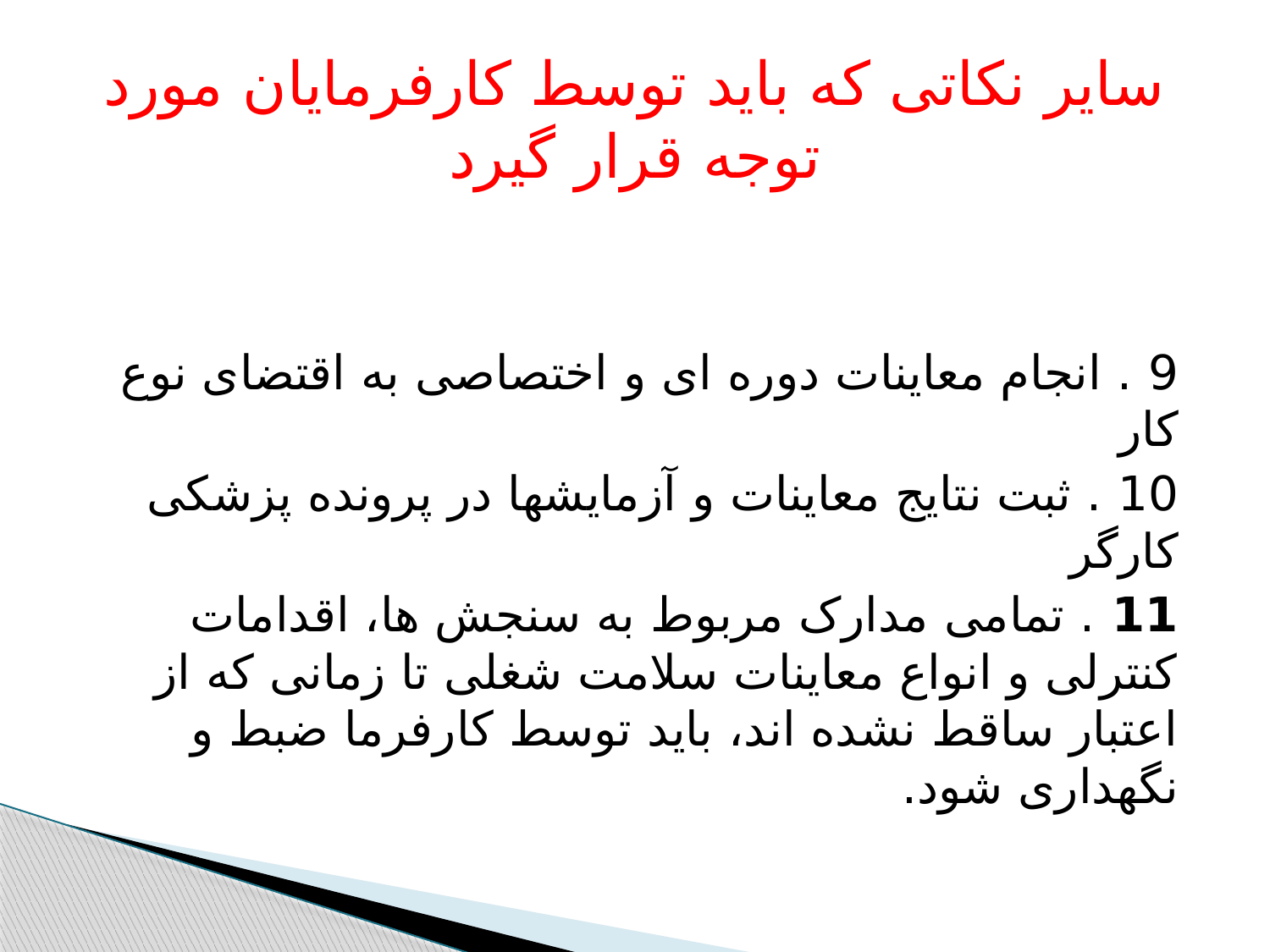

# سایر نکاتی که باید توسط کارفرمایان مورد توجه قرار گیرد
9 . انجام معاینات دوره ای و اختصاصی به اقتضای نوع کار
10 . ثبت نتایج معاینات و آزمایشها در پرونده پزشکی کارگر
11 . تمامی مدارک مربوط به سنجش ها، اقدامات کنترلی و انواع معاینات سلامت شغلی تا زمانی که از اعتبار ساقط نشده اند، باید توسط کارفرما ضبط و نگهداری شود.